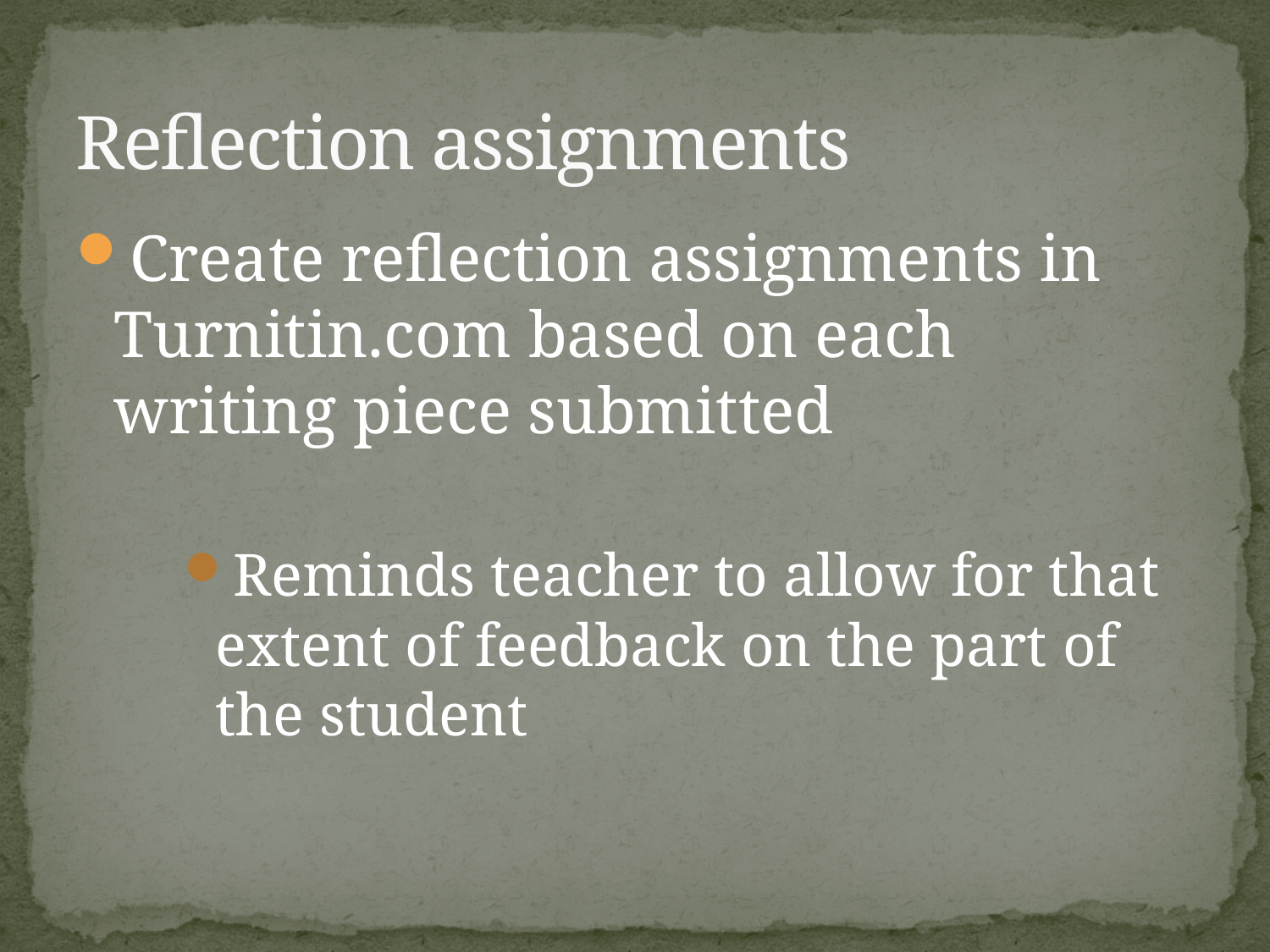

# Reflection assignments
Create reflection assignments in Turnitin.com based on each writing piece submitted

Reminds teacher to allow for that extent of feedback on the part of the student